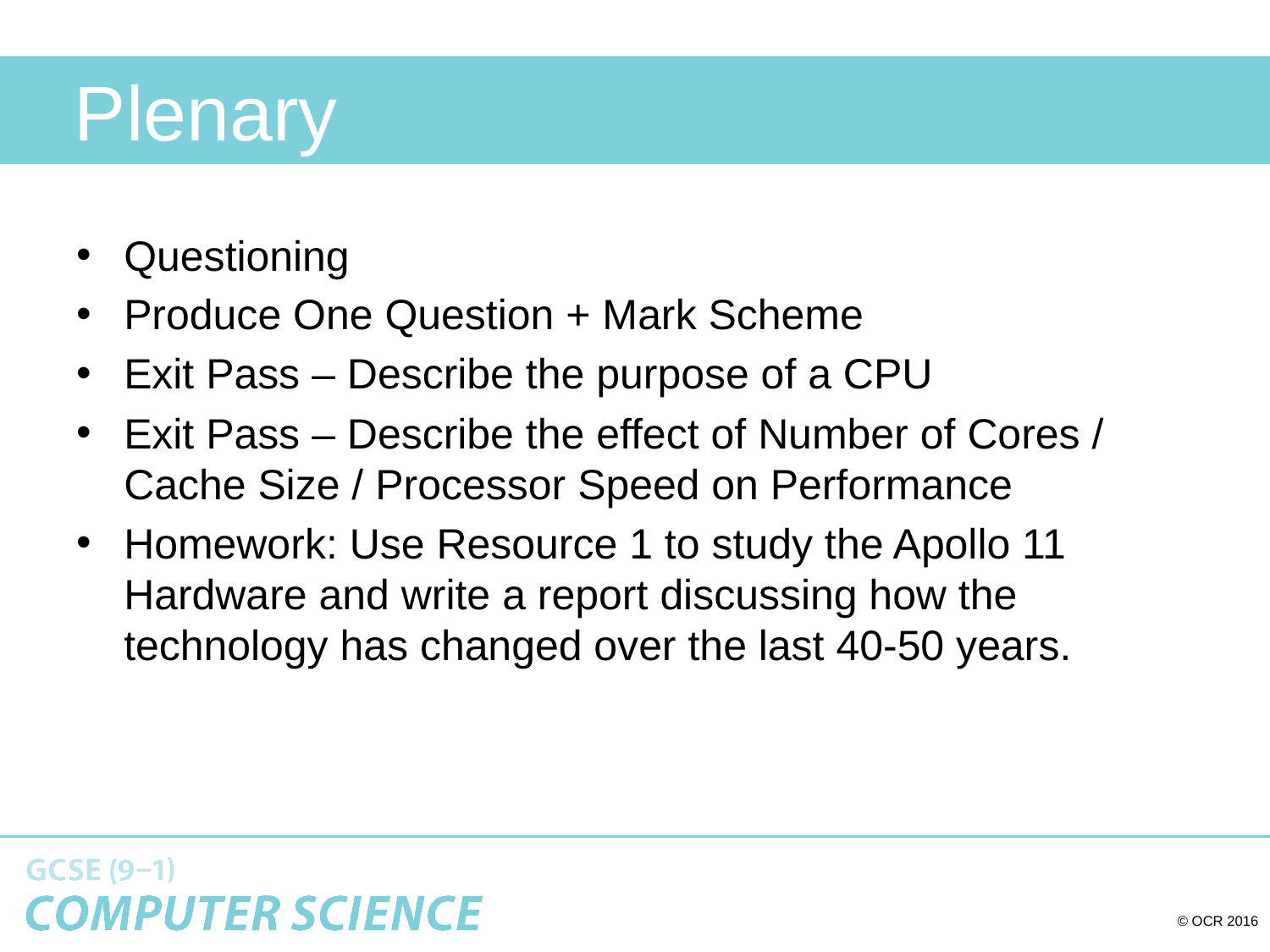

# Plenary
Questioning
Produce One Question + Mark Scheme
Exit Pass – Describe the purpose of a CPU
Exit Pass – Describe the effect of Number of Cores / Cache Size / Processor Speed on Performance
Homework: Use Resource 1 to study the Apollo 11 Hardware and write a report discussing how the technology has changed over the last 40-50 years.